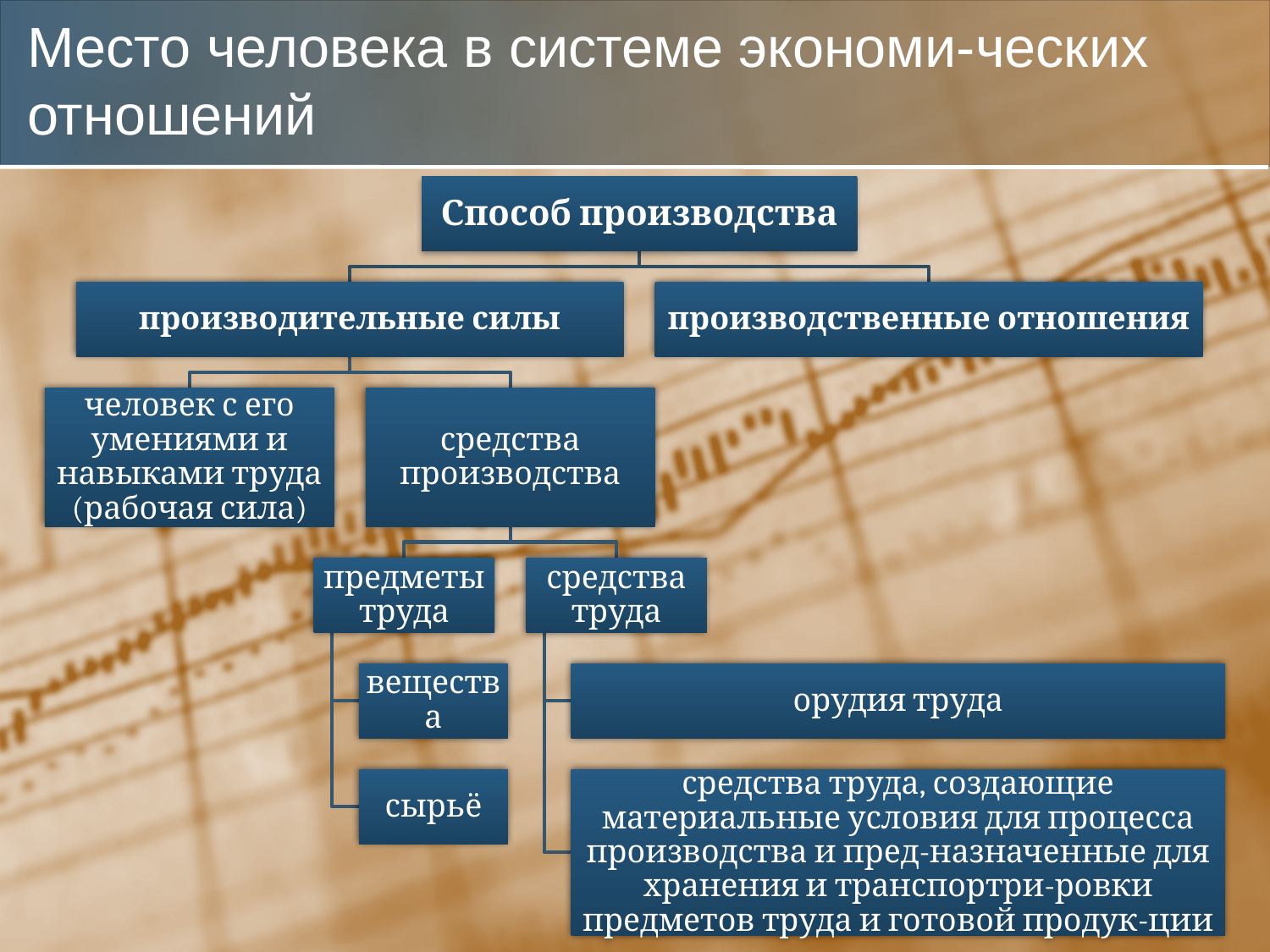

# Место человека в системе экономи-ческих отношений
Способ производства
производительные силы
человек с его умениями и навыками труда (рабочая сила)
средства производства
предметы труда
вещества
сырьё
средства труда
орудия труда
средства труда, создающие материальные условия для процесса производства и пред-назначенные для хранения и транспортри-ровки предметов труда и готовой продук-ции
производственные отношения